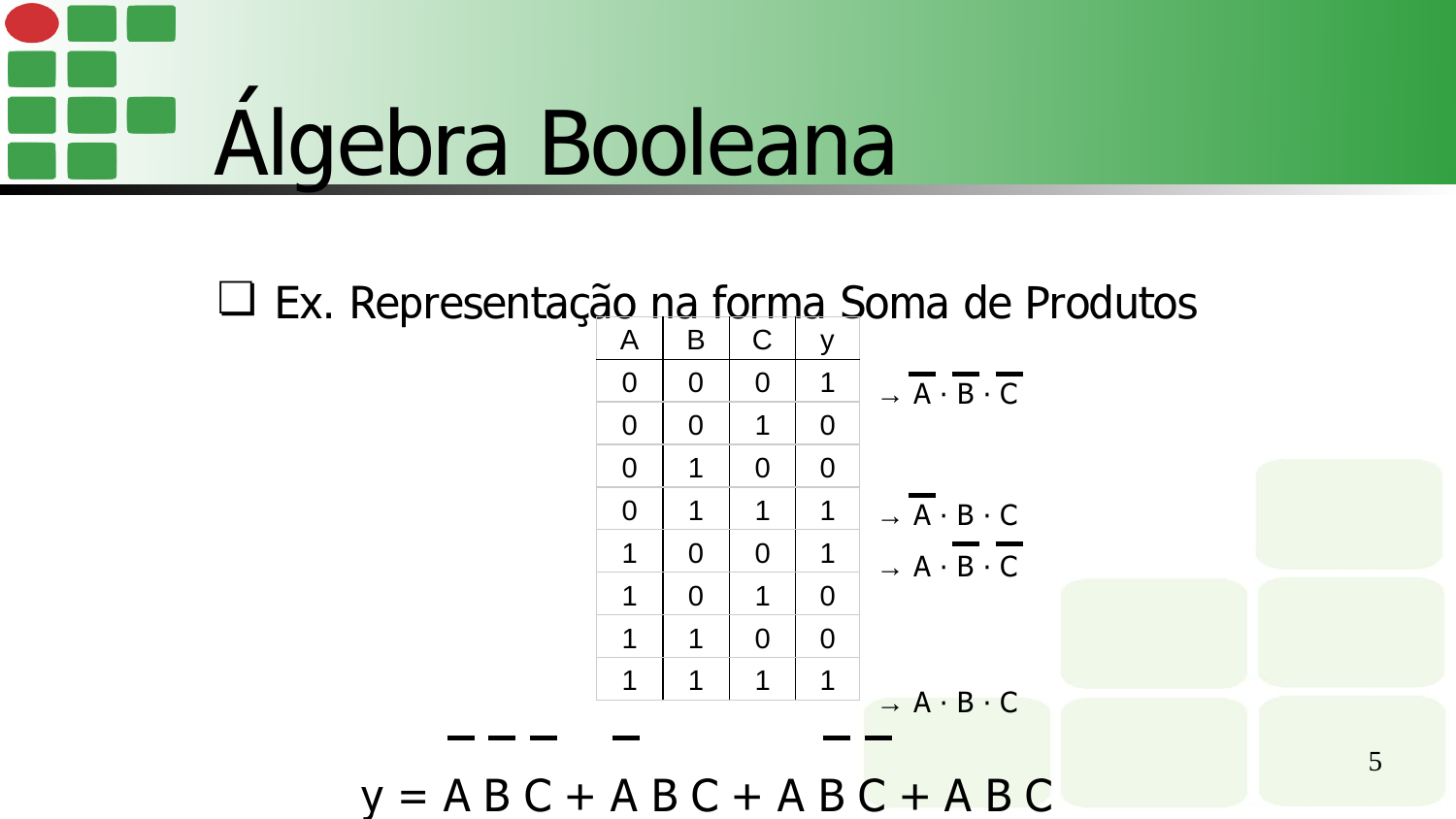

Álgebra Booleana
Ex. Representação na forma Soma de Produtos
| A | B | C | y |
| --- | --- | --- | --- |
| 0 | 0 | 0 | 1 |
| 0 | 0 | 1 | 0 |
| 0 | 1 | 0 | 0 |
| 0 | 1 | 1 | 1 |
| 1 | 0 | 0 | 1 |
| 1 | 0 | 1 | 0 |
| 1 | 1 | 0 | 0 |
| 1 | 1 | 1 | 1 |
→ A ∙ B ∙ C
→ A ∙ B ∙ C
→ A ∙ B ∙ C
→ A ∙ B ∙ C
y = A B C + A B C + A B C + A B C
5